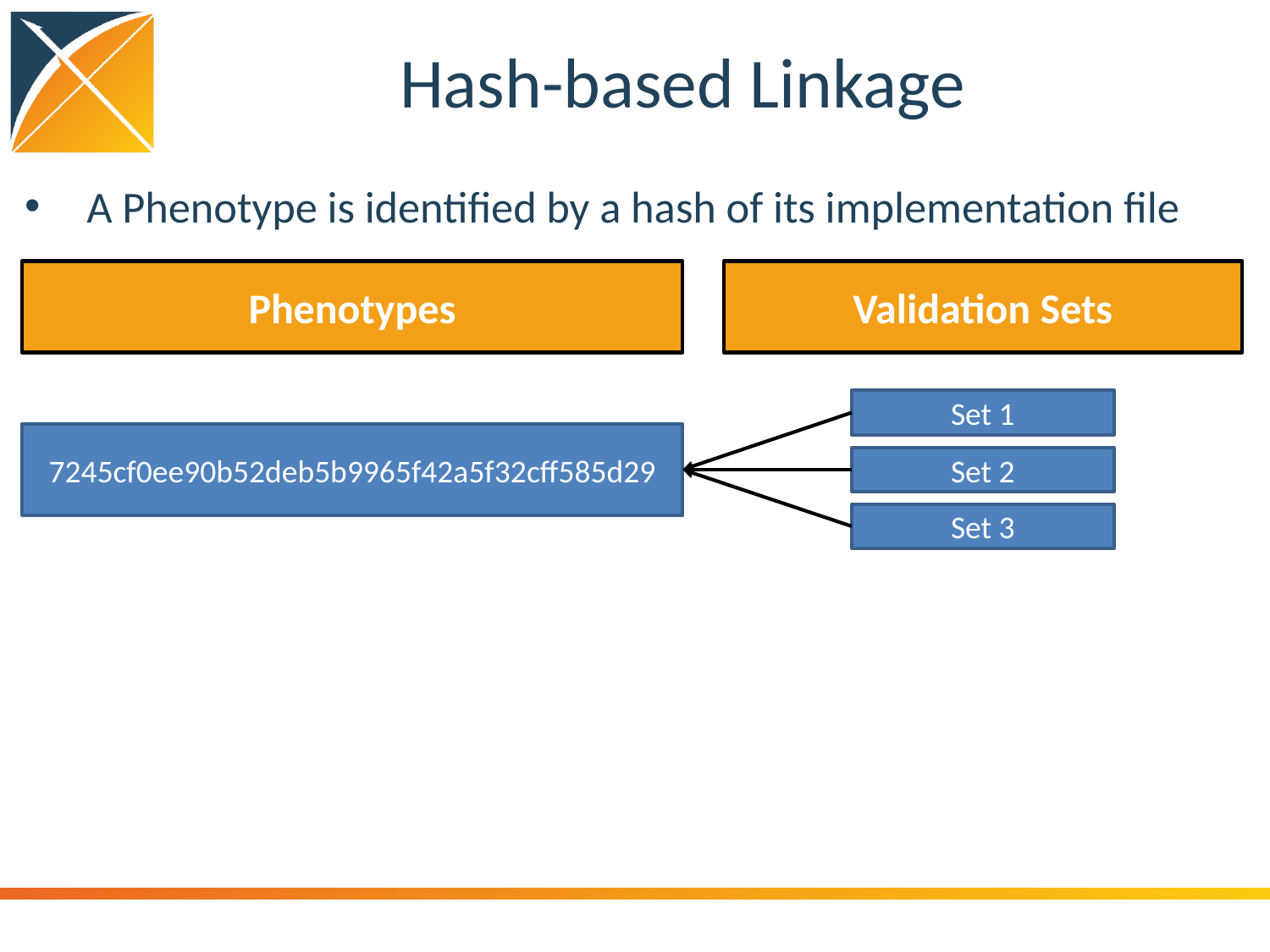

# Hash-based Linkage
A Phenotype is identified by a hash of its implementation file
Phenotypes
Validation Sets
Set 1
7245cf0ee90b52deb5b9965f42a5f32cff585d29
Set 2
Set 3